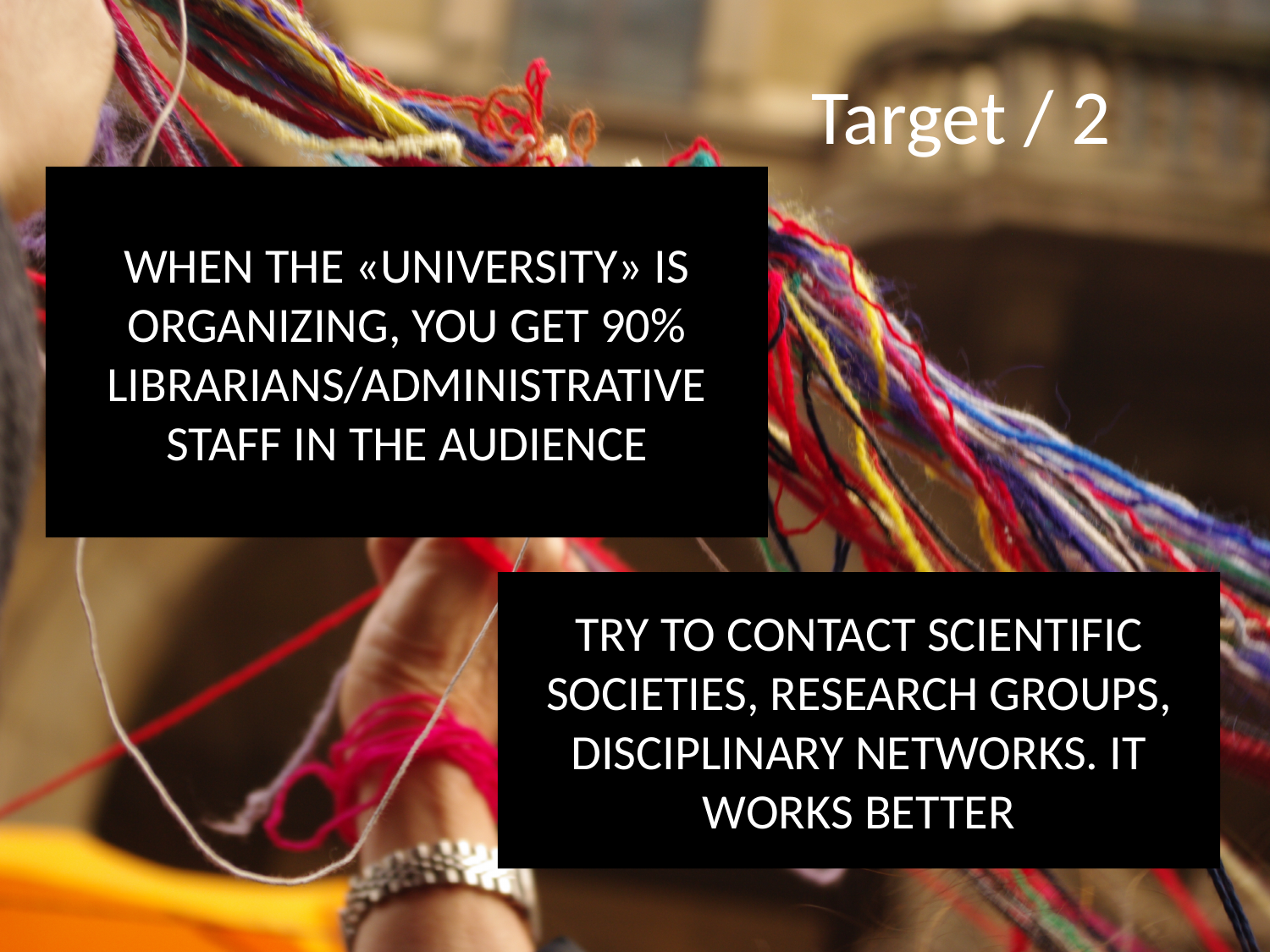

# Target / 2
WHEN THE «UNIVERSITY» IS ORGANIZING, YOU GET 90% LIBRARIANS/ADMINISTRATIVE STAFF IN THE AUDIENCE
TRY TO CONTACT SCIENTIFIC SOCIETIES, RESEARCH GROUPS, DISCIPLINARY NETWORKS. IT WORKS BETTER